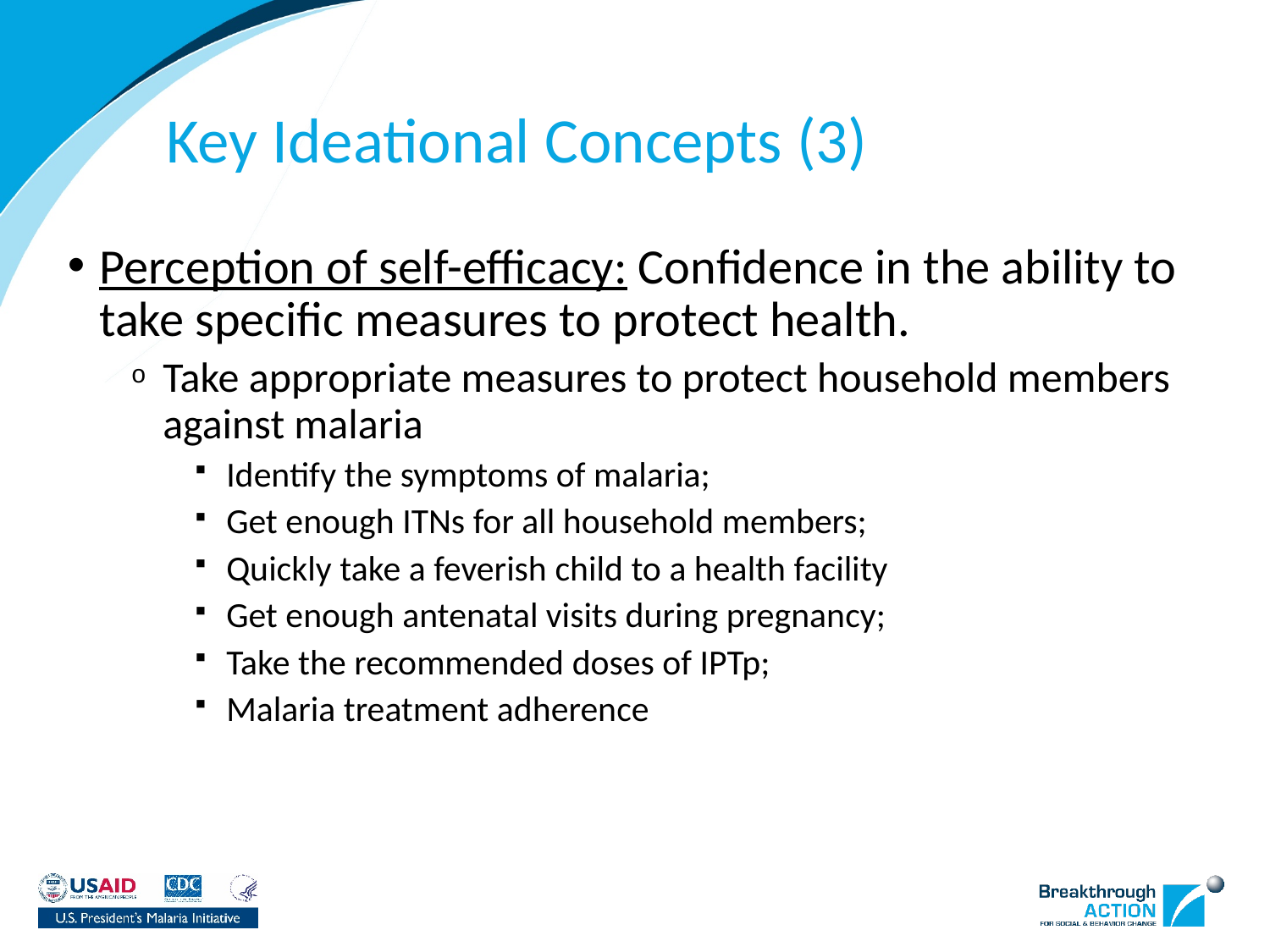

# Key Ideational Concepts (3)
Perception of self-efficacy: Confidence in the ability to take specific measures to protect health.
Take appropriate measures to protect household members against malaria
Identify the symptoms of malaria;
Get enough ITNs for all household members;
Quickly take a feverish child to a health facility
Get enough antenatal visits during pregnancy;
Take the recommended doses of IPTp;
Malaria treatment adherence